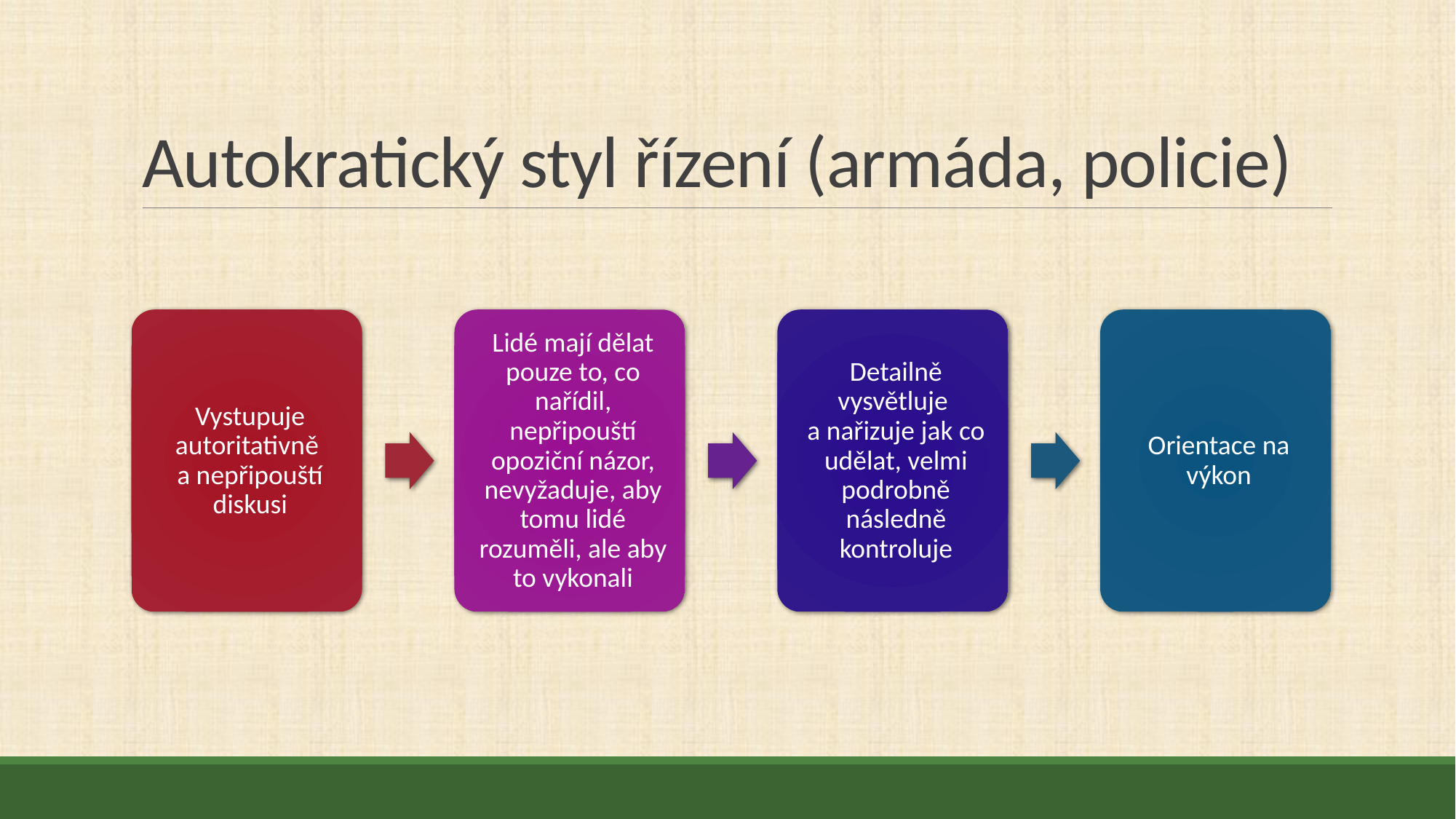

# Autokratický styl řízení (armáda, policie)
Vystupuje autoritativně
a nepřipouští diskusi

Lidé mají dělat pouze to, co nařídil, nepřipouští opoziční názor, nevyžaduje, aby tomu lidé rozuměli, ale aby to vykonali

Detailně vysvětluje
a nařizuje jak co udělat, velmi podrobně následně kontroluje

Orientace na výkon